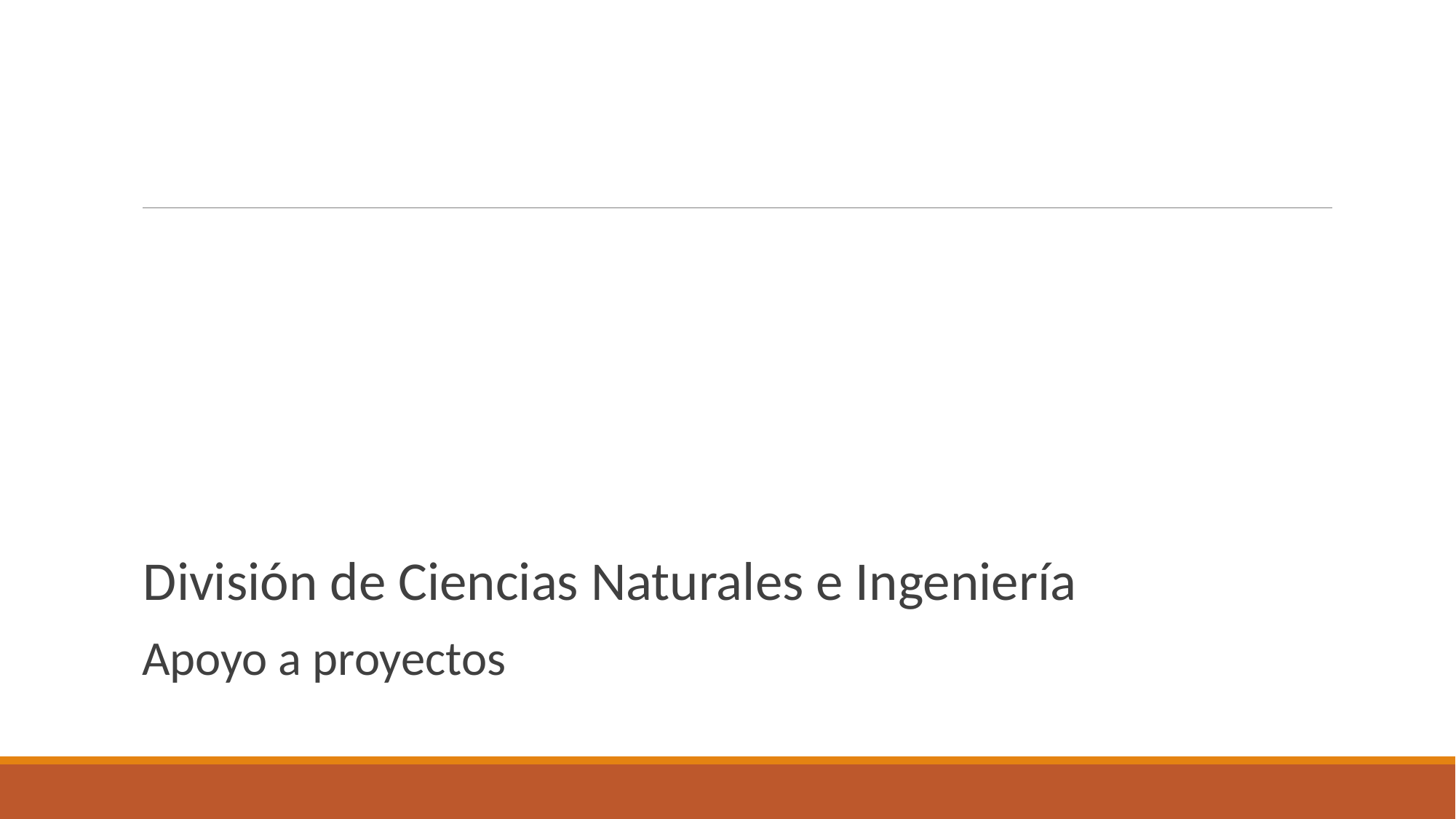

División de Ciencias Naturales e Ingeniería
Apoyo a proyectos